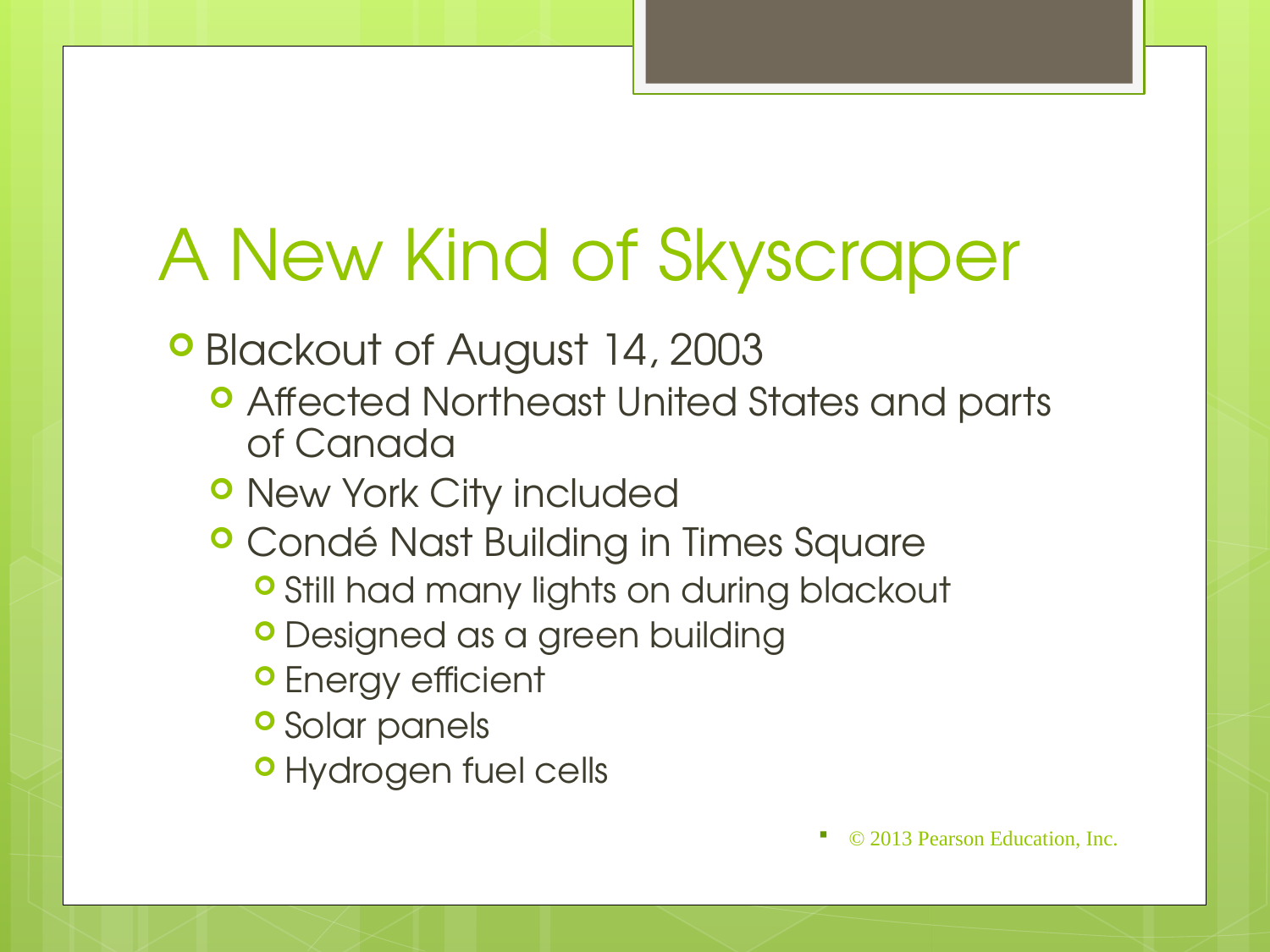

# A New Kind of Skyscraper
Blackout of August 14, 2003
Affected Northeast United States and parts of Canada
New York City included
Condé Nast Building in Times Square
Still had many lights on during blackout
Designed as a green building
Energy efficient
Solar panels
Hydrogen fuel cells

© 2013 Pearson Education, Inc.